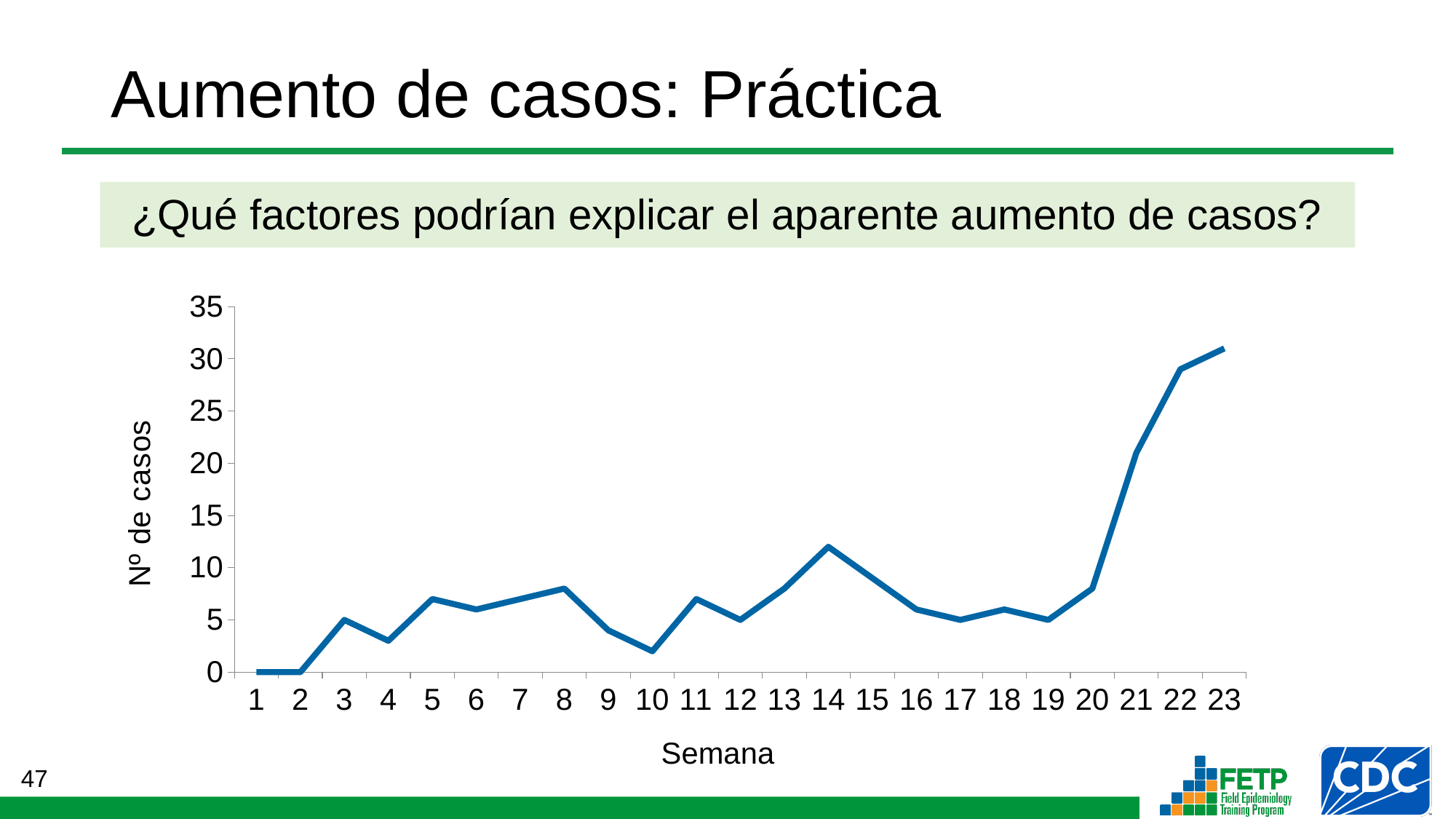

# Aumento de casos: Práctica
¿Qué factores podrían explicar el aparente aumento de casos?

### Chart

| Category |  |
|---|---|